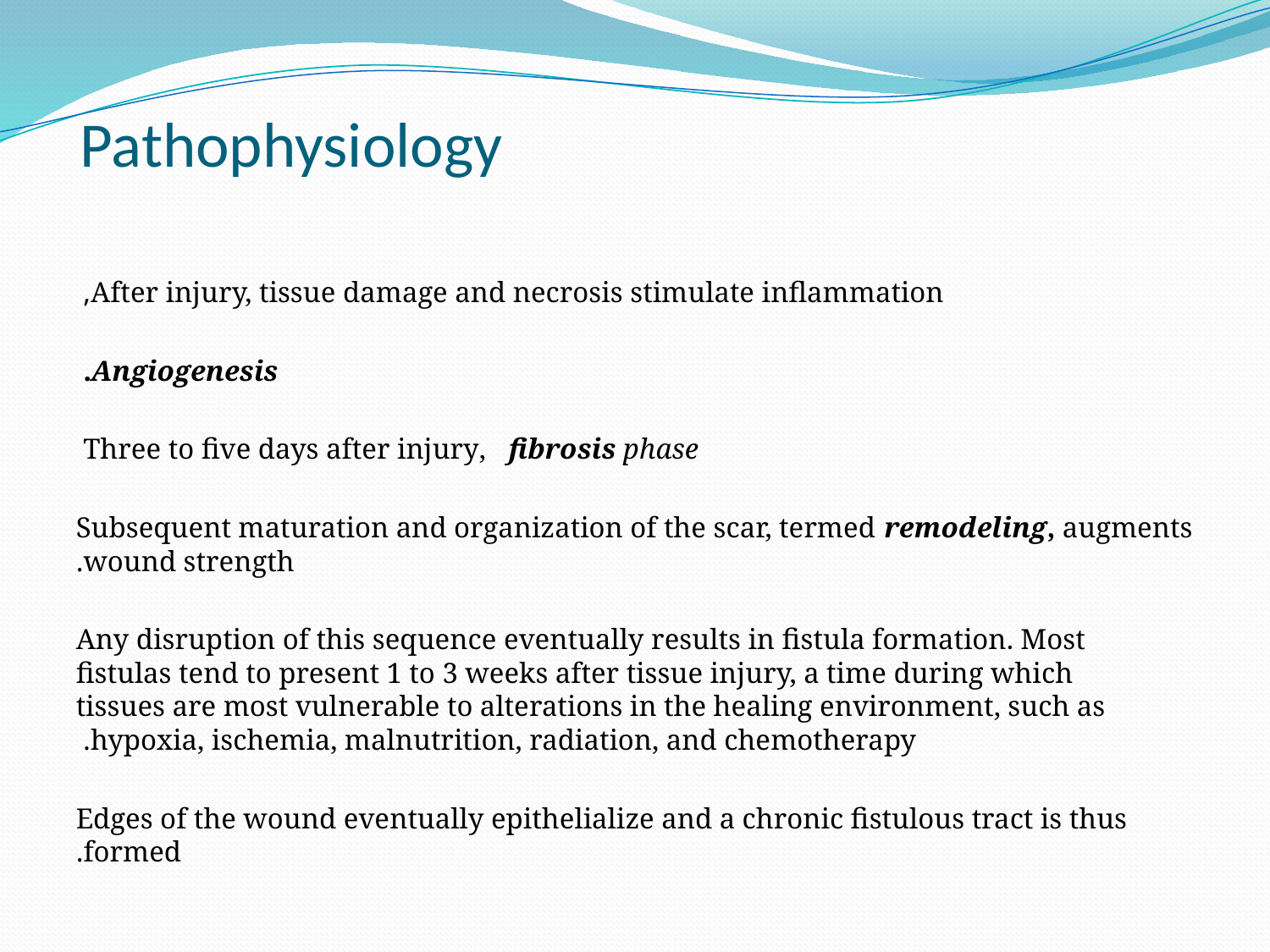

# Pathophysiology
After injury, tissue damage and necrosis stimulate inflammation,

Angiogenesis.

Three to five days after injury,   fibrosis phase

Subsequent maturation and organization of the scar, termed remodeling, augments wound strength.

 Any disruption of this sequence eventually results in fistula formation. Most fistulas tend to present 1 to 3 weeks after tissue injury, a time during which tissues are most vulnerable to alterations in the healing environment, such as hypoxia, ischemia, malnutrition, radiation, and chemotherapy.

Edges of the wound eventually epithelialize and a chronic fistulous tract is thus formed.